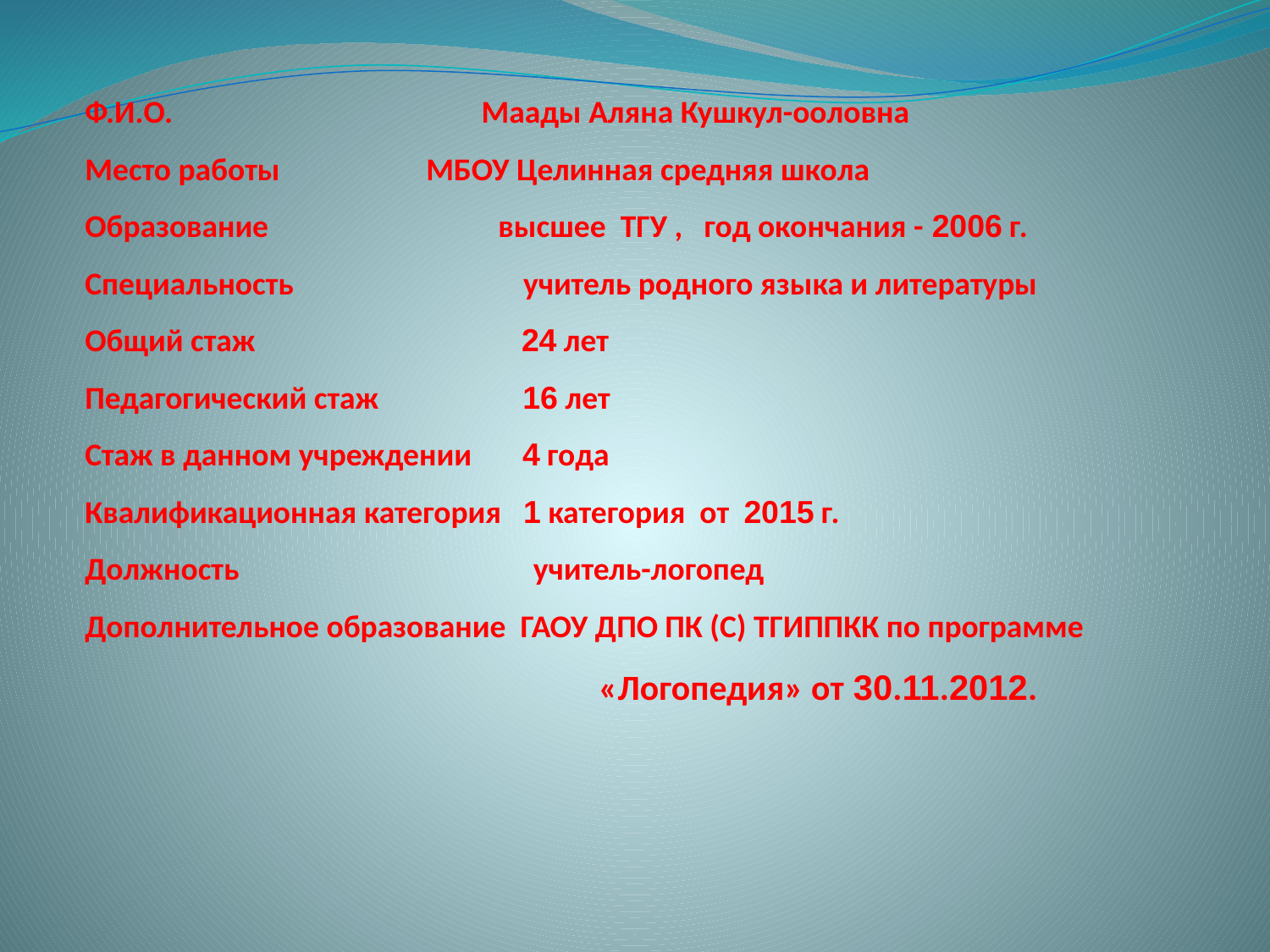

Ф.И.О.                                           Маады Аляна Кушкул-ооловна
Место работы                 МБОУ Целинная средняя школа
Образование                                высшее  ТГУ ,   год окончания - 2006 г.
Специальность                                учитель родного языка и литературы
Общий стаж                                     24 лет
Педагогический стаж                    16 лет
Стаж в данном учреждении       4 года
Квалификационная категория   1 категория  от  2015 г.
Должность                                         учитель-логопед
Дополнительное образование  ГАОУ ДПО ПК (С) ТГИППКК по программе
                                                                «Логопедия» от 30.11.2012.